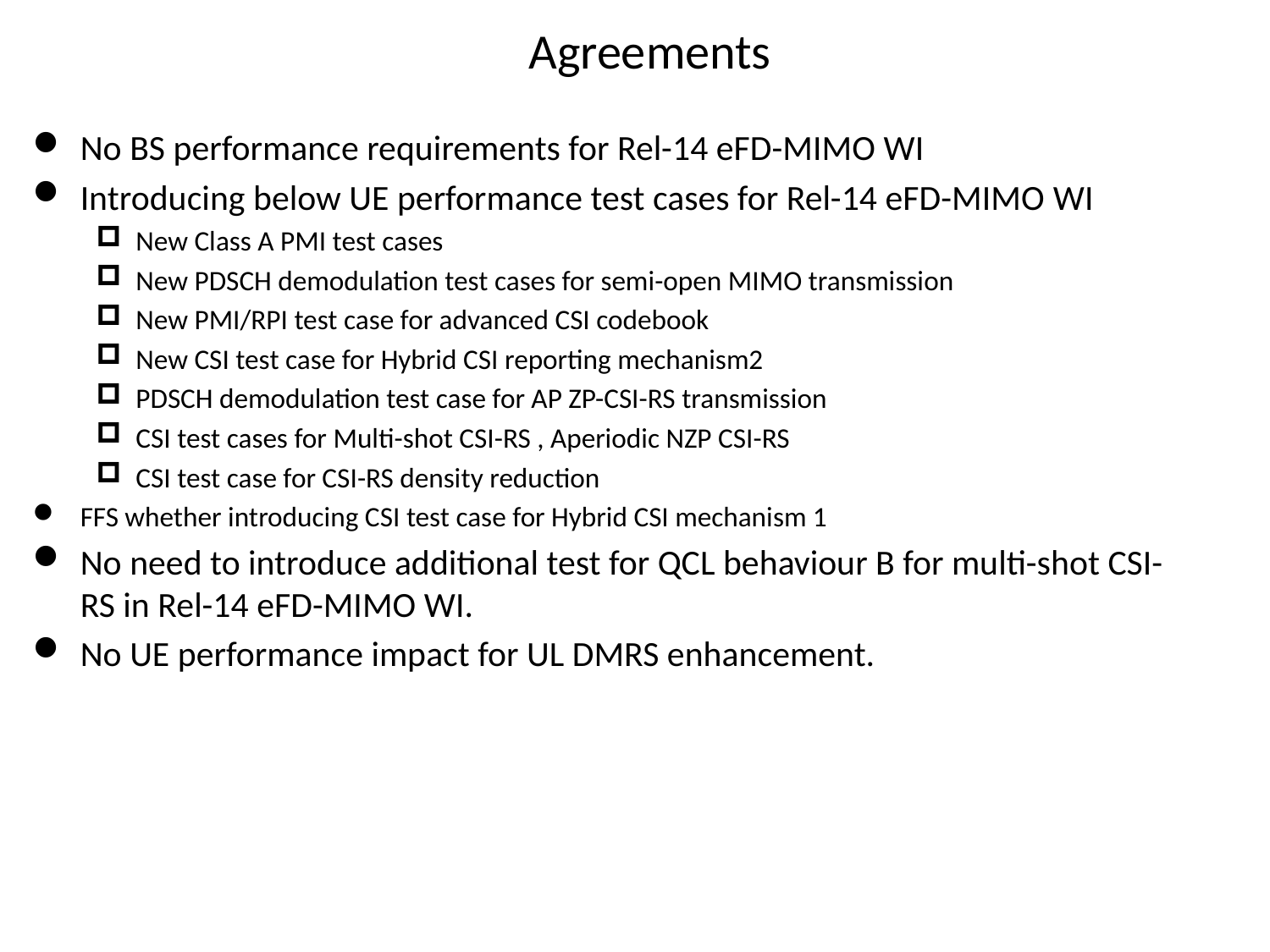

Agreements
No BS performance requirements for Rel-14 eFD-MIMO WI
Introducing below UE performance test cases for Rel-14 eFD-MIMO WI
New Class A PMI test cases
New PDSCH demodulation test cases for semi-open MIMO transmission
New PMI/RPI test case for advanced CSI codebook
New CSI test case for Hybrid CSI reporting mechanism2
PDSCH demodulation test case for AP ZP-CSI-RS transmission
CSI test cases for Multi-shot CSI-RS , Aperiodic NZP CSI-RS
CSI test case for CSI-RS density reduction
FFS whether introducing CSI test case for Hybrid CSI mechanism 1
No need to introduce additional test for QCL behaviour B for multi-shot CSI-RS in Rel-14 eFD-MIMO WI.
No UE performance impact for UL DMRS enhancement.